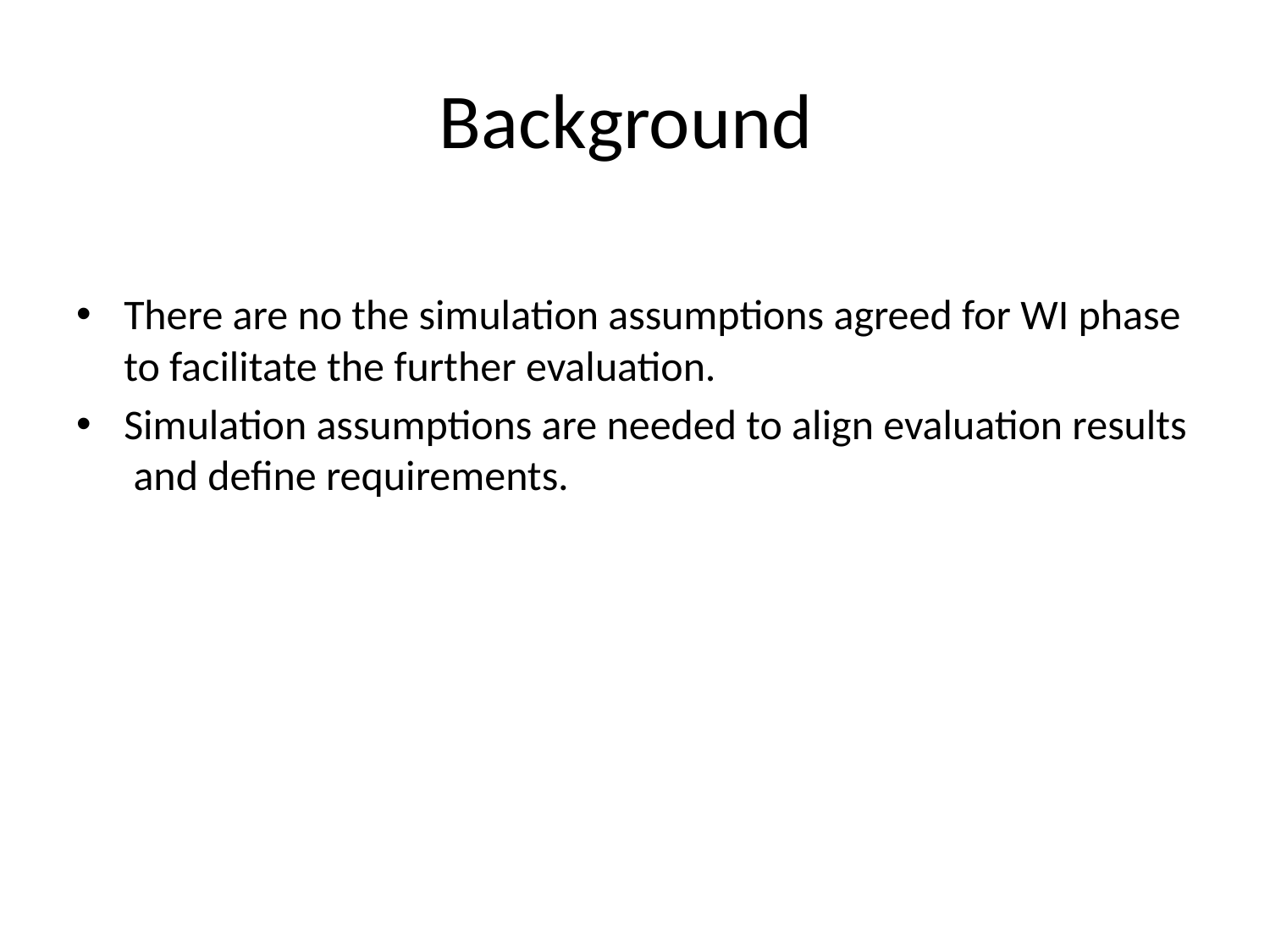

# Background

There are no the simulation assumptions agreed for WI phase to facilitate the further evaluation.
Simulation assumptions are needed to align evaluation results  and define requirements.